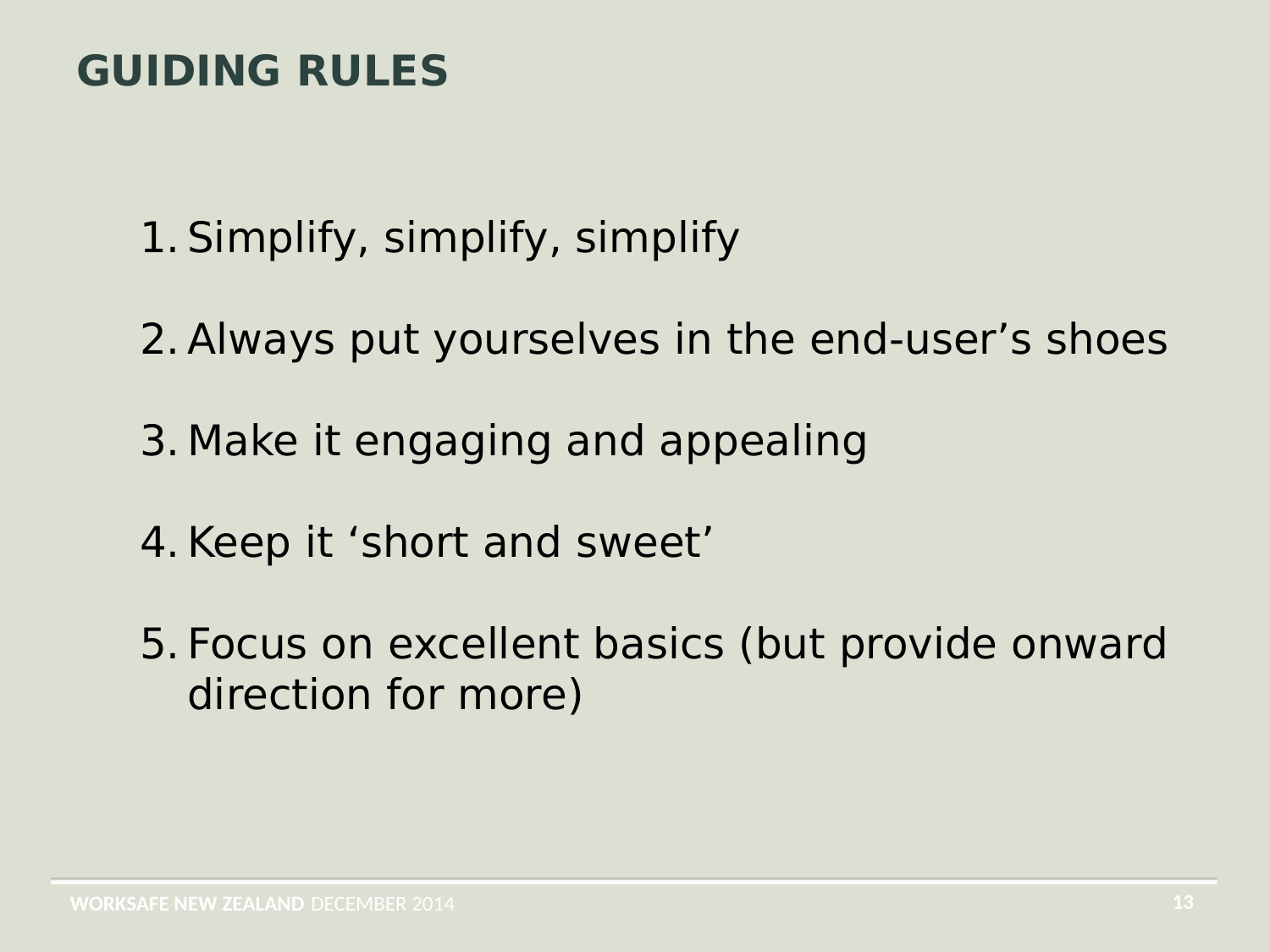

# GUIDING RULES
Simplify, simplify, simplify

Always put yourselves in the end-user’s shoes

Make it engaging and appealing

Keep it ‘short and sweet’

Focus on excellent basics (but provide onward direction for more)

13
WORKSAFE NEW ZEALAND
DECEMBER 2014